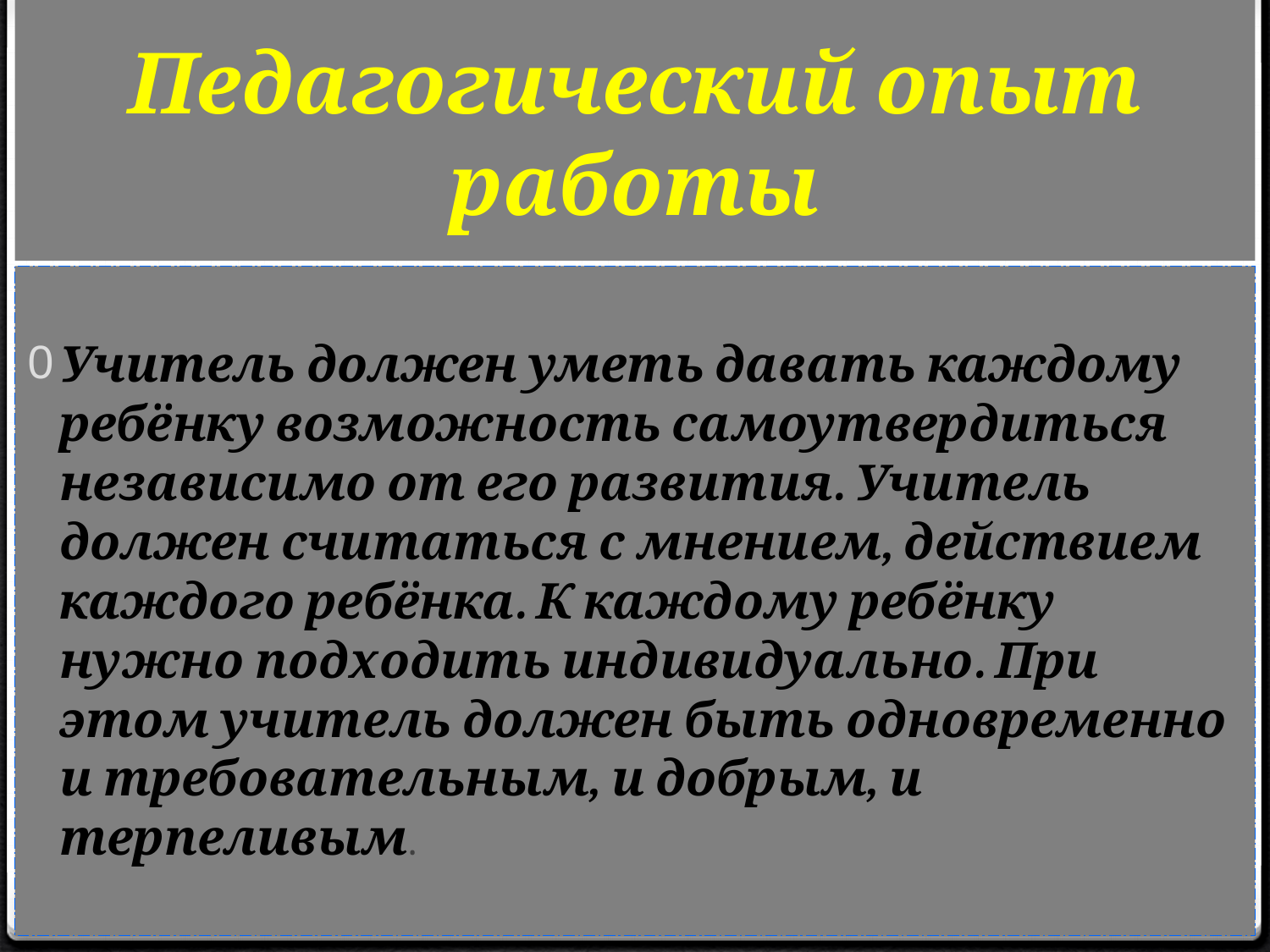

# Педагогический опыт работы

Учитель должен уметь давать каждому ребёнку возможность самоутвердиться независимо от его развития. Учитель должен считаться с мнением, действием каждого ребёнка. К каждому ребёнку нужно подходить индивидуально. При этом учитель должен быть одновременно и требовательным, и добрым, и терпеливым.